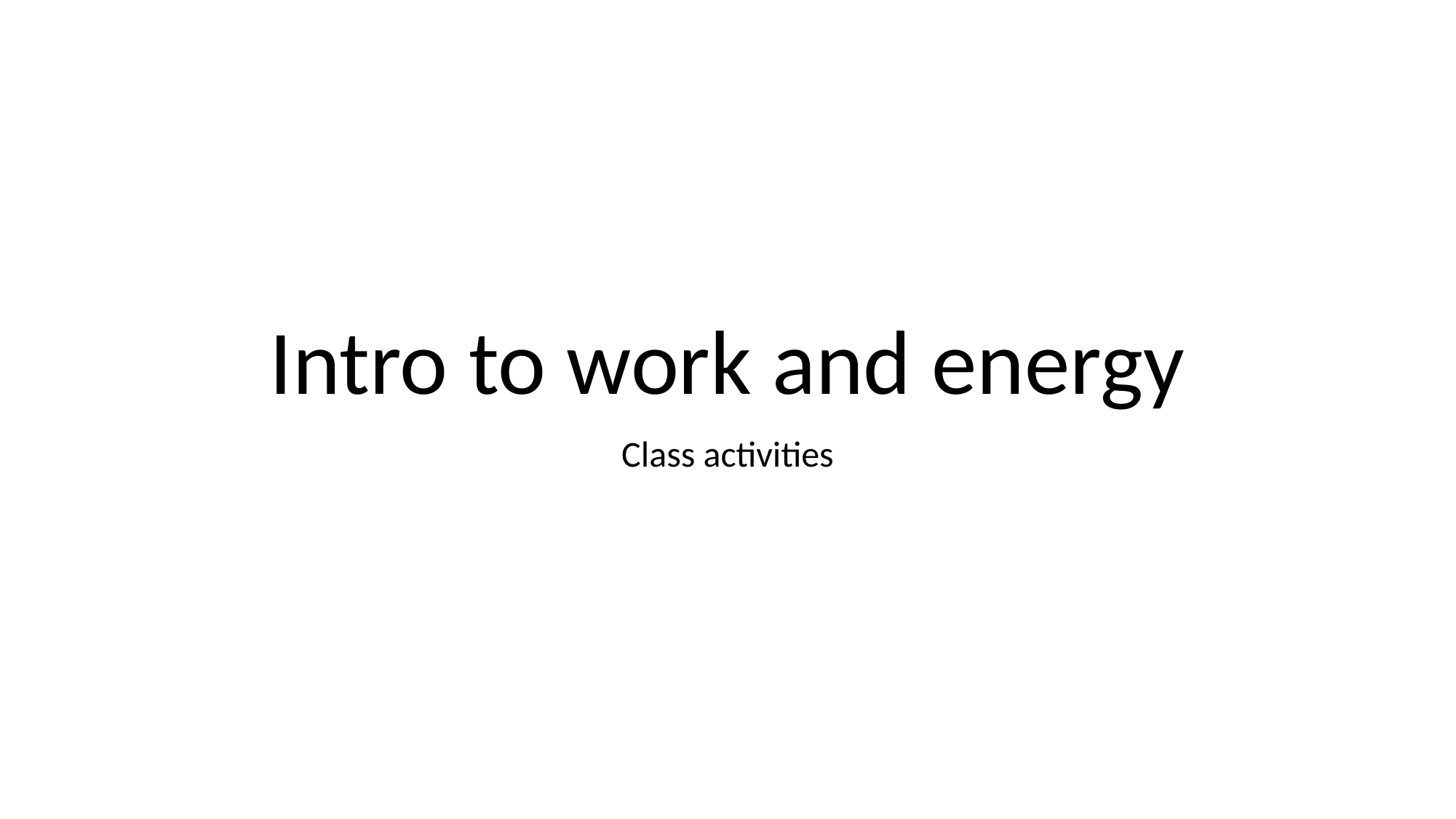

# Intro to work and energy
Class activities